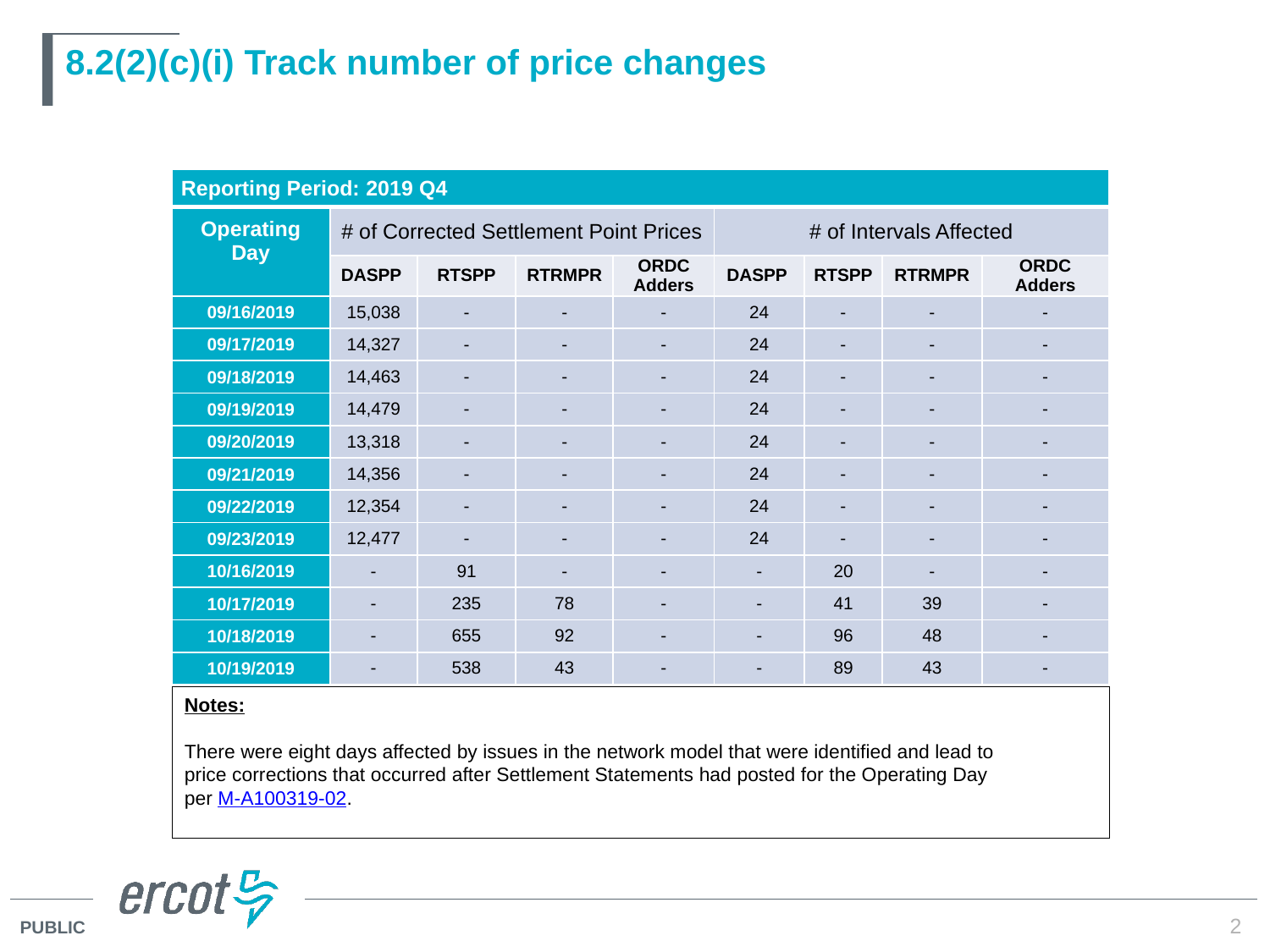

# 8.2(2)(c)(i) Track number of price changes
| Reporting Period: 2019 Q4 |  |  |  |  |  |  |  |  |
| --- | --- | --- | --- | --- | --- | --- | --- | --- |
| Operating Day | # of Corrected Settlement Point Prices |  |  |  | # of Intervals Affected |  |  |  |
|  | DASPP | RTSPP | RTRMPR | ORDC Adders | DASPP | RTSPP | RTRMPR | ORDC Adders |
| 09/16/2019 | 15,038 | - | - | - | 24 | - | - | - |
| 09/17/2019 | 14,327 | - | - | - | 24 | - | - | - |
| 09/18/2019 | 14,463 | - | - | - | 24 | - | - | - |
| 09/19/2019 | 14,479 | - | - | - | 24 | - | - | - |
| 09/20/2019 | 13,318 | - | - | - | 24 | - | - | - |
| 09/21/2019 | 14,356 | - | - | - | 24 | - | - | - |
| 09/22/2019 | 12,354 | - | - | - | 24 | - | - | - |
| 09/23/2019 | 12,477 | - | - | - | 24 | - | - | - |
| 10/16/2019 | - | 91 | - | - | - | 20 | - | - |
| 10/17/2019 | - | 235 | 78 | - | - | 41 | 39 | - |
| 10/18/2019 | - | 655 | 92 | - | - | 96 | 48 | - |
| 10/19/2019 | - | 538 | 43 | - | - | 89 | 43 | - |
Notes:

There were eight days affected by issues in the network model that were identified and lead to
price corrections that occurred after Settlement Statements had posted for the Operating Day
per M-A100319-02.

2